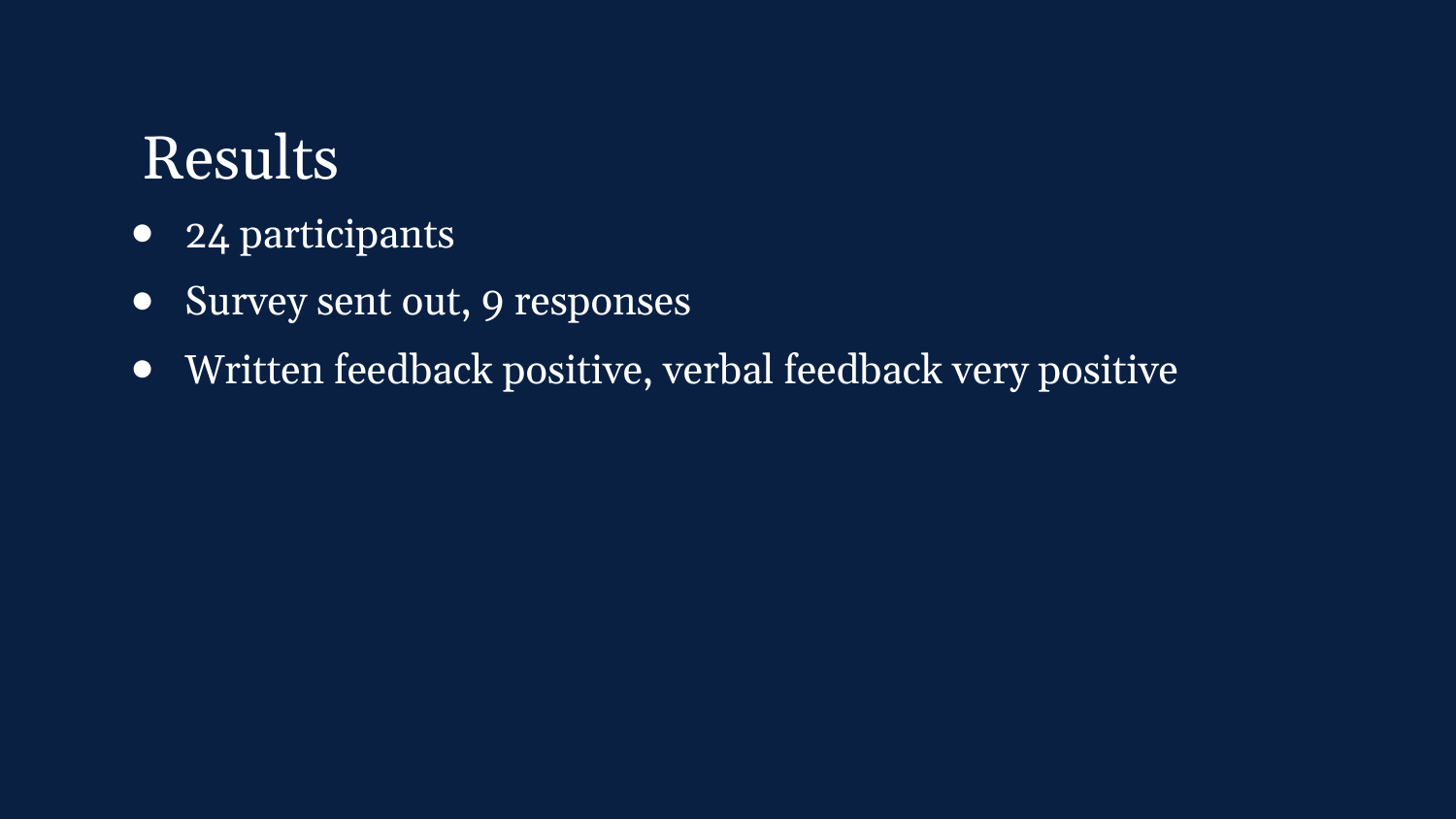

Results
24 participants
Survey sent out, 9 responses
Written feedback positive, verbal feedback very positive